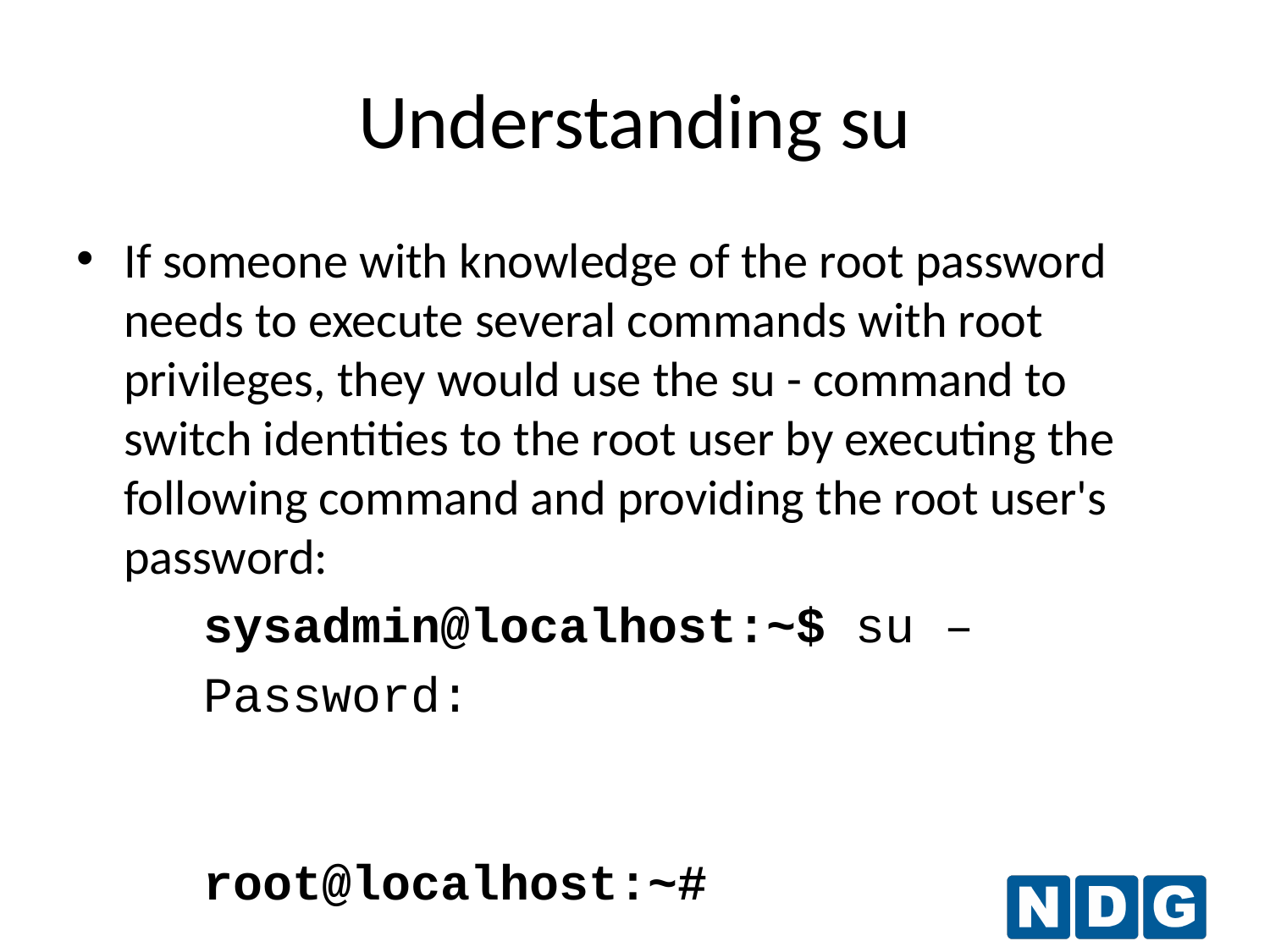

# Understanding su
If someone with knowledge of the root password needs to execute several commands with root privileges, they would use the su - command to switch identities to the root user by executing the following command and providing the root user's password:
	sysadmin@localhost:~$ su –
	Password:
	root@localhost:~#